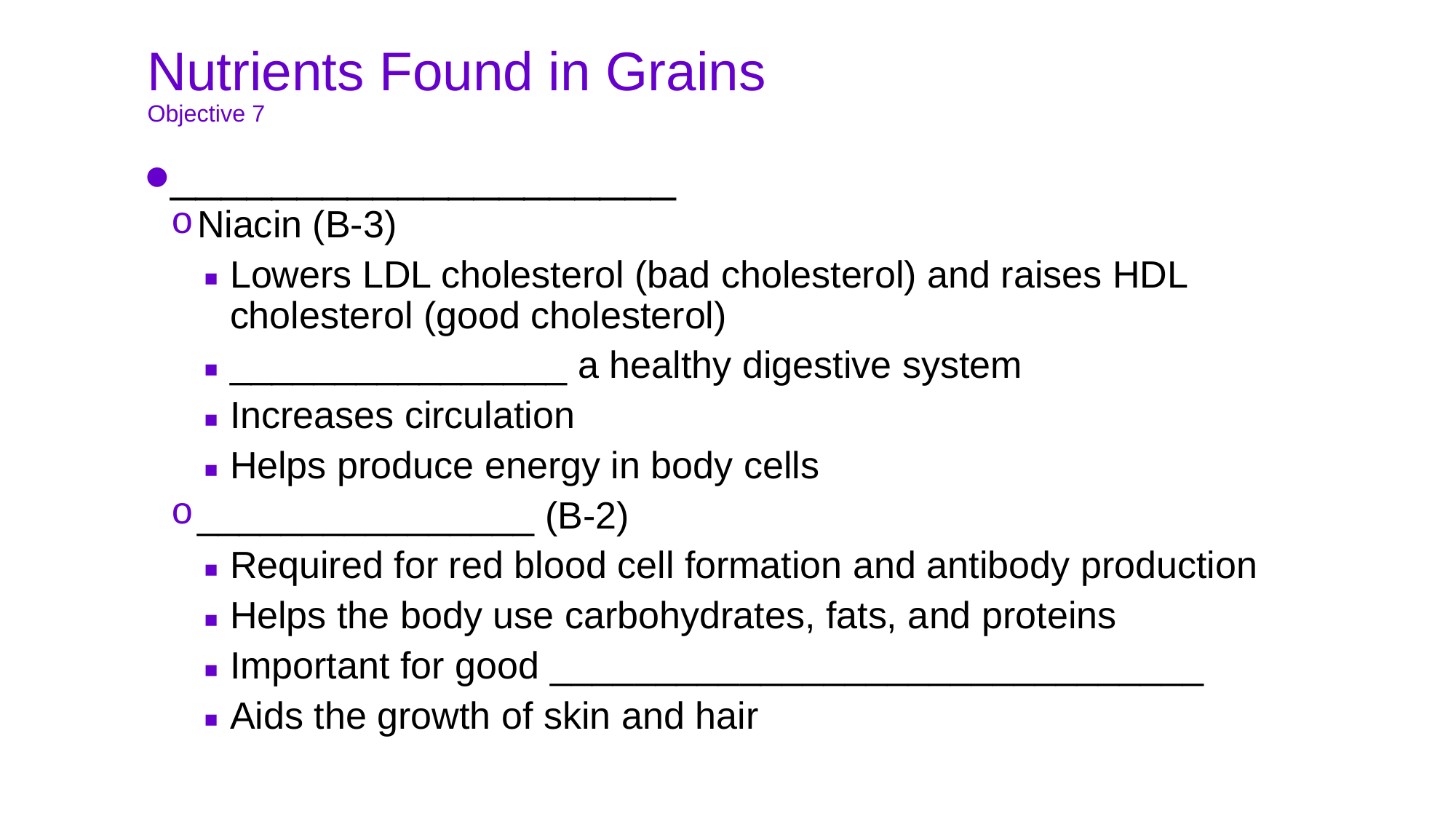

# Nutrients Found in Grains Objective 7
____________________
Niacin (B-3)
Lowers LDL cholesterol (bad cholesterol) and raises HDL cholesterol (good cholesterol)
________________ a healthy digestive system
Increases circulation
Helps produce energy in body cells
________________ (B-2)
Required for red blood cell formation and antibody production
Helps the body use carbohydrates, fats, and proteins
Important for good _______________________________
Aids the growth of skin and hair